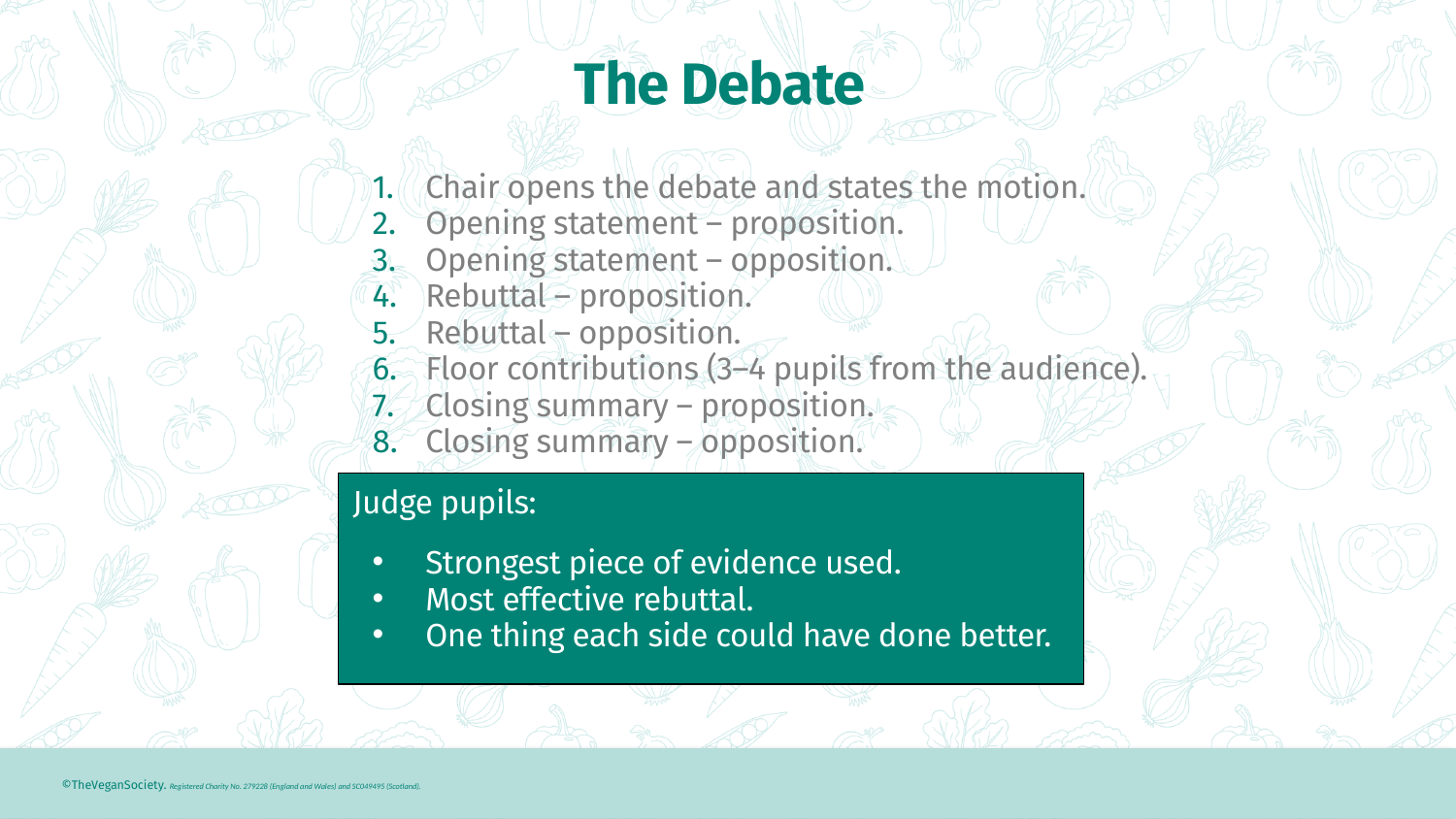

# The Debate
Chair opens the debate and states the motion.
Opening statement – proposition.
Opening statement – opposition.
Rebuttal – proposition.
Rebuttal – opposition.
Floor contributions (3–4 pupils from the audience).
Closing summary – proposition.
Closing summary – opposition.
Judge pupils:
Strongest piece of evidence used.
Most effective rebuttal.
One thing each side could have done better.